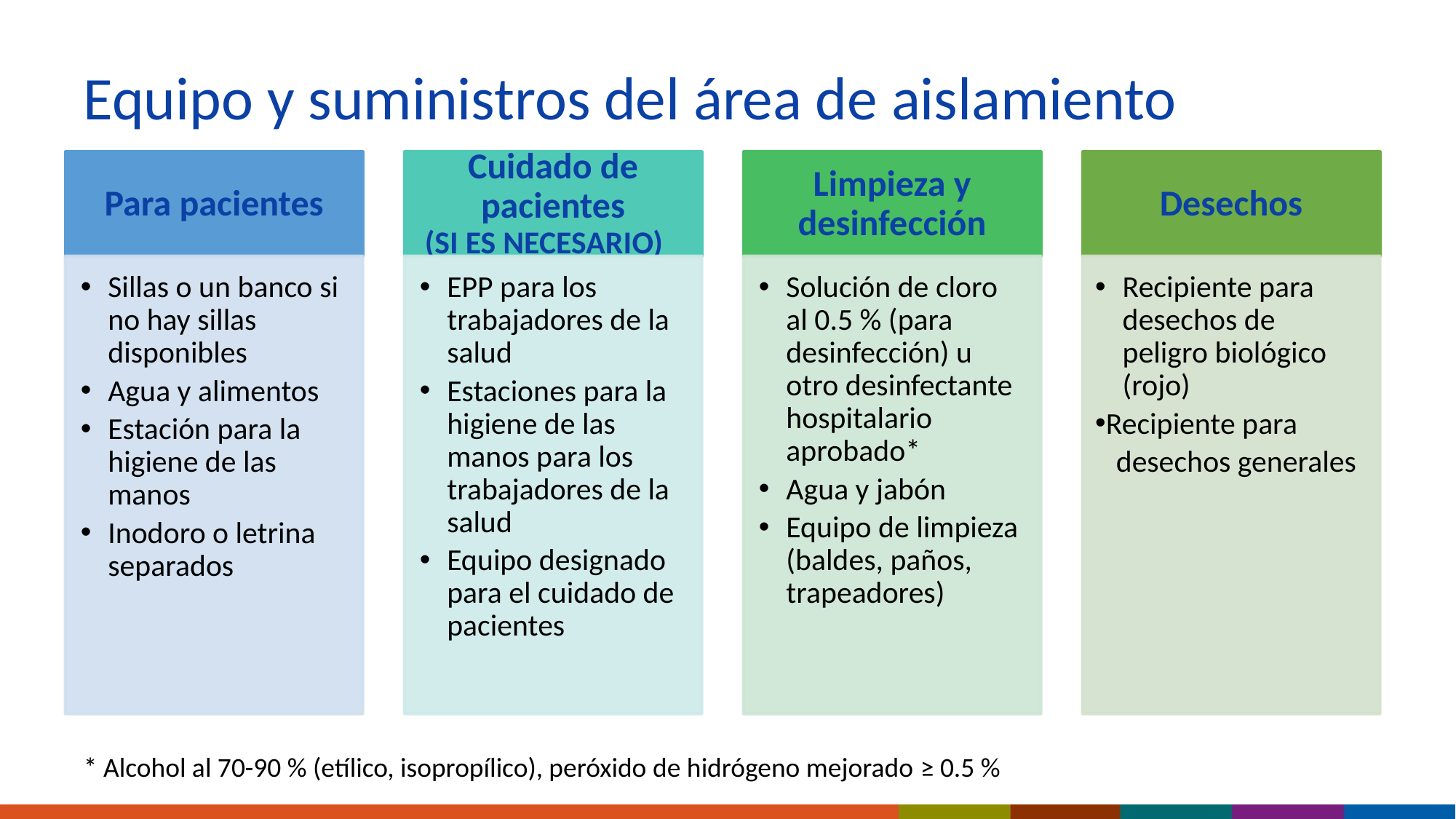

# Equipo y suministros del área de aislamiento

Para pacientes

Cuidado de pacientes
(SI ES NECESARIO)

Limpieza y desinfección

Desechos

Sillas o un banco si no hay sillas disponibles
Agua y alimentos
Estación para la higiene de las manos
Inodoro o letrina separados

EPP para los trabajadores de la salud
Estaciones para la higiene de las manos para los trabajadores de la salud
Equipo designado para el cuidado de pacientes

Solución de cloro al 0.5 % (para desinfección) u otro desinfectante hospitalario aprobado*
Agua y jabón
Equipo de limpieza (baldes, paños, trapeadores)
Recipiente para desechos de peligro biológico (rojo)
Recipiente para
   desechos generales

* Alcohol al 70-90 % (etílico, isopropílico), peróxido de hidrógeno mejorado ≥ 0.5 %